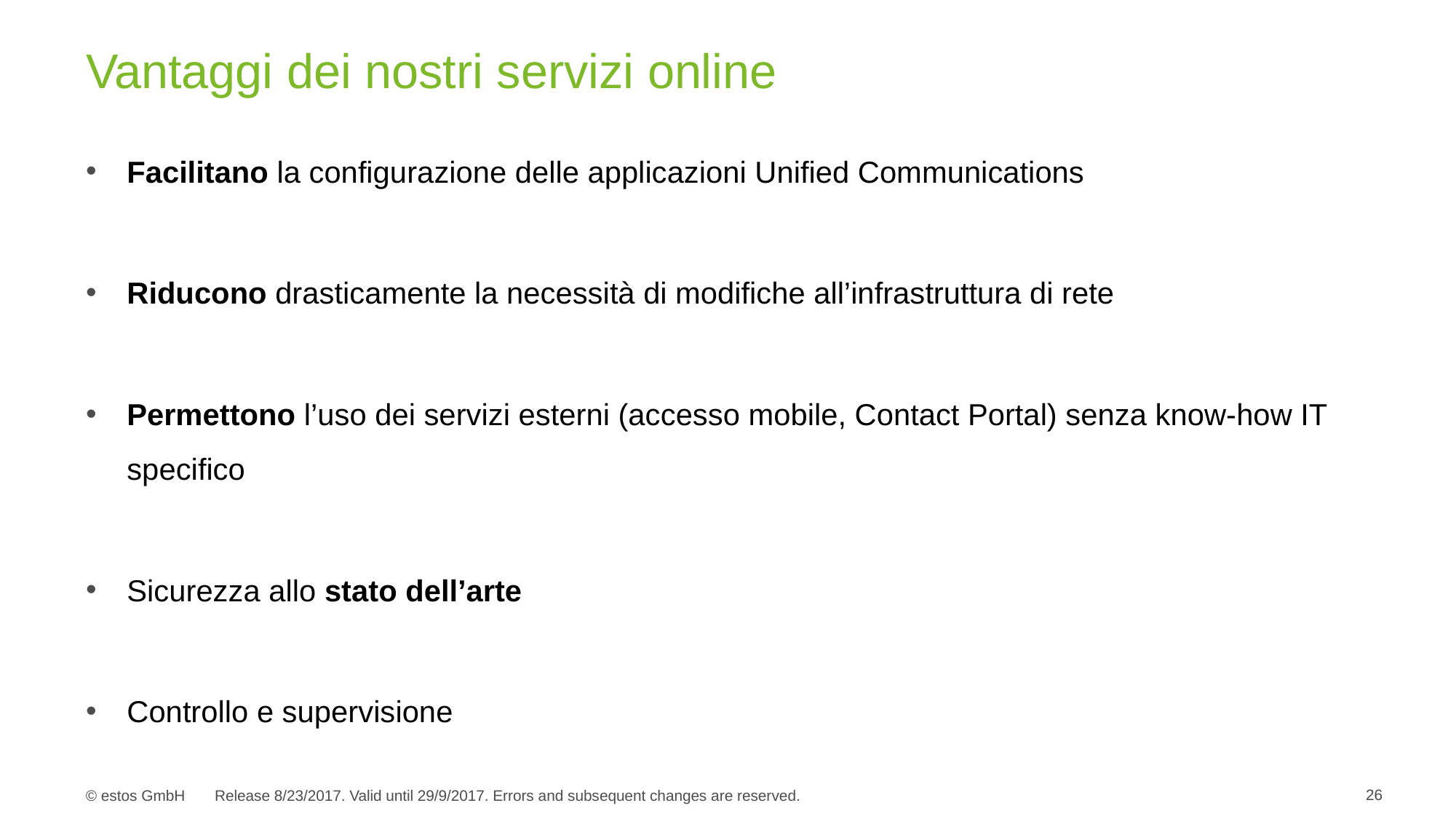

# Vantaggi dei nostri servizi online
Facilitano la configurazione delle applicazioni Unified Communications

Riducono drasticamente la necessità di modifiche all’infrastruttura di rete

Permettono l’uso dei servizi esterni (accesso mobile, Contact Portal) senza know-how IT specifico

Sicurezza allo stato dell’arte

Controllo e supervisione

© estos GmbH
Release 8/23/2017. Valid until 29/9/2017. Errors and subsequent changes are reserved.
26